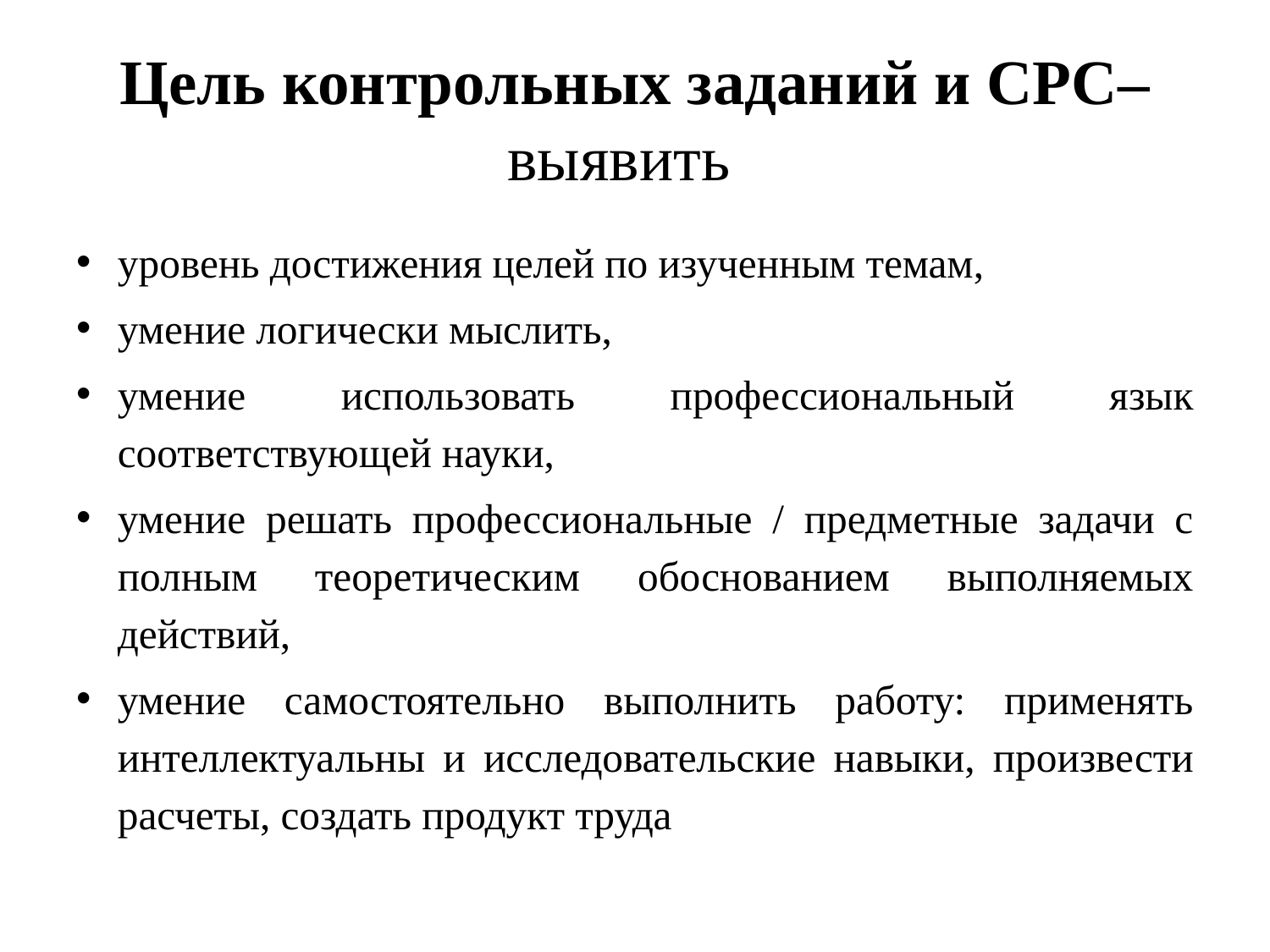

# Цель контрольных заданий и СРС– выявить
уровень достижения целей по изученным темам,
умение логически мыслить,
умение использовать профессиональный язык соответствующей науки,
умение решать профессиональные / предметные задачи с полным теоретическим обоснованием выполняемых действий,
умение самостоятельно выполнить работу: применять интеллектуальны и исследовательские навыки, произвести расчеты, создать продукт труда